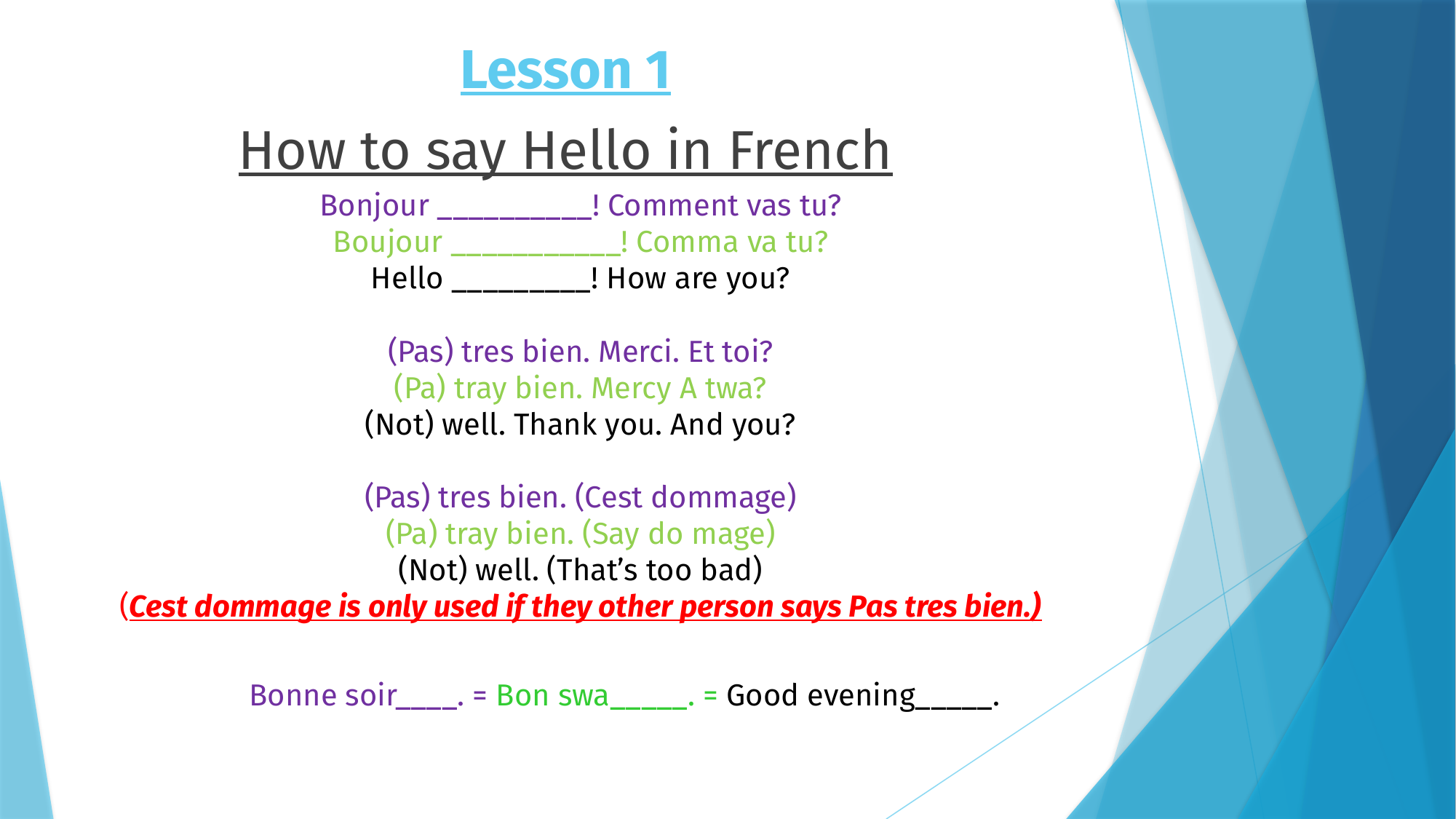

Lesson 1
How to say Hello in French
# Bonjour __________! Comment vas tu? Boujour ___________! Comma va tu? Hello _________! How are you? (Pas) tres bien. Merci. Et toi? (Pa) tray bien. Mercy A twa? (Not) well. Thank you. And you? (Pas) tres bien. (Cest dommage) (Pa) tray bien. (Say do mage) (Not) well. (That’s too bad) (Cest dommage is only used if they other person says Pas tres bien.)
Bonne soir____. = Bon swa_____. = Good evening_____.